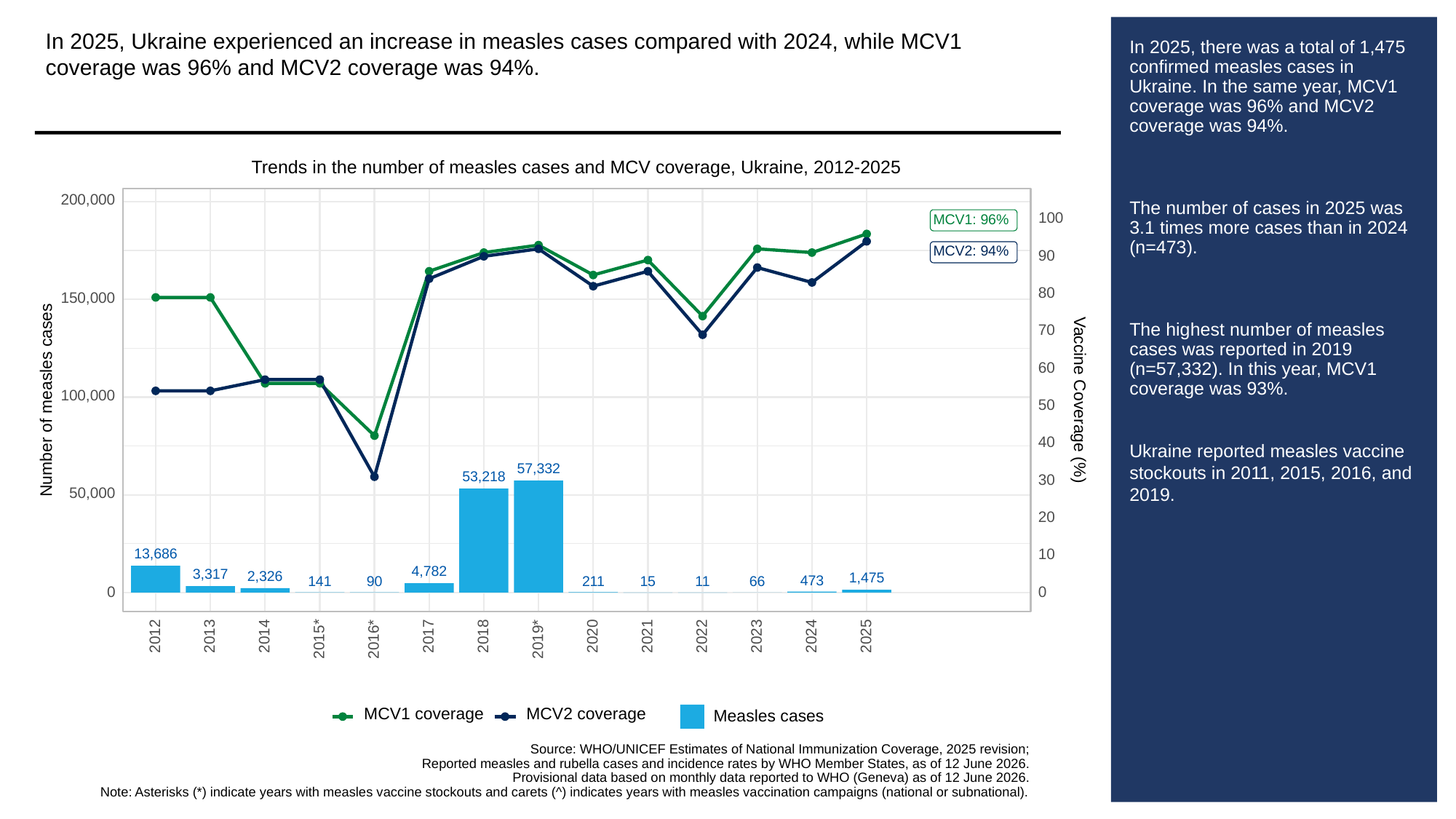

In 2025, Ukraine experienced an increase in measles cases compared with 2024, while MCV1 coverage was 96% and MCV2 coverage was 94%.
# In 2025, there was a total of 1,475 confirmed measles cases in Ukraine. In the same year, MCV1 coverage was 96% and MCV2 coverage was 94%.

The number of cases in 2025 was 3.1 times more cases than in 2024 (n=473).

The highest number of measles cases was reported in 2019 (n=57,332). In this year, MCV1 coverage was 93%.

Ukraine reported measles vaccine stockouts in 2011, 2015, 2016, and 2019.

Trends in the number of measles cases and MCV coverage, Ukraine, 2012-2025

200,000

100
MCV1: 96%

MCV2: 94%

90

80
150,000

70

60

100,000
Vaccine Coverage (%)
Number of measles cases

50

40

57,332
53,218

30

50,000

20

13,686
10

4,782
3,317
2,326
1,475
473
211
90
66
141
15
11

0
0

2013
2023
2012
2014
2017
2018
2020
2021
2022
2024
2025
2015*
2016*
2019*

MCV1 coverage
MCV2 coverage
Measles cases

Source: WHO/UNICEF Estimates of National Immunization Coverage, 2025 revision;
Reported measles and rubella cases and incidence rates by WHO Member States, as of 12 June 2026.
Provisional data based on monthly data reported to WHO (Geneva) as of 12 June 2026.
Note: Asterisks (*) indicate years with measles vaccine stockouts and carets (^) indicates years with measles vaccination campaigns (national or subnational).